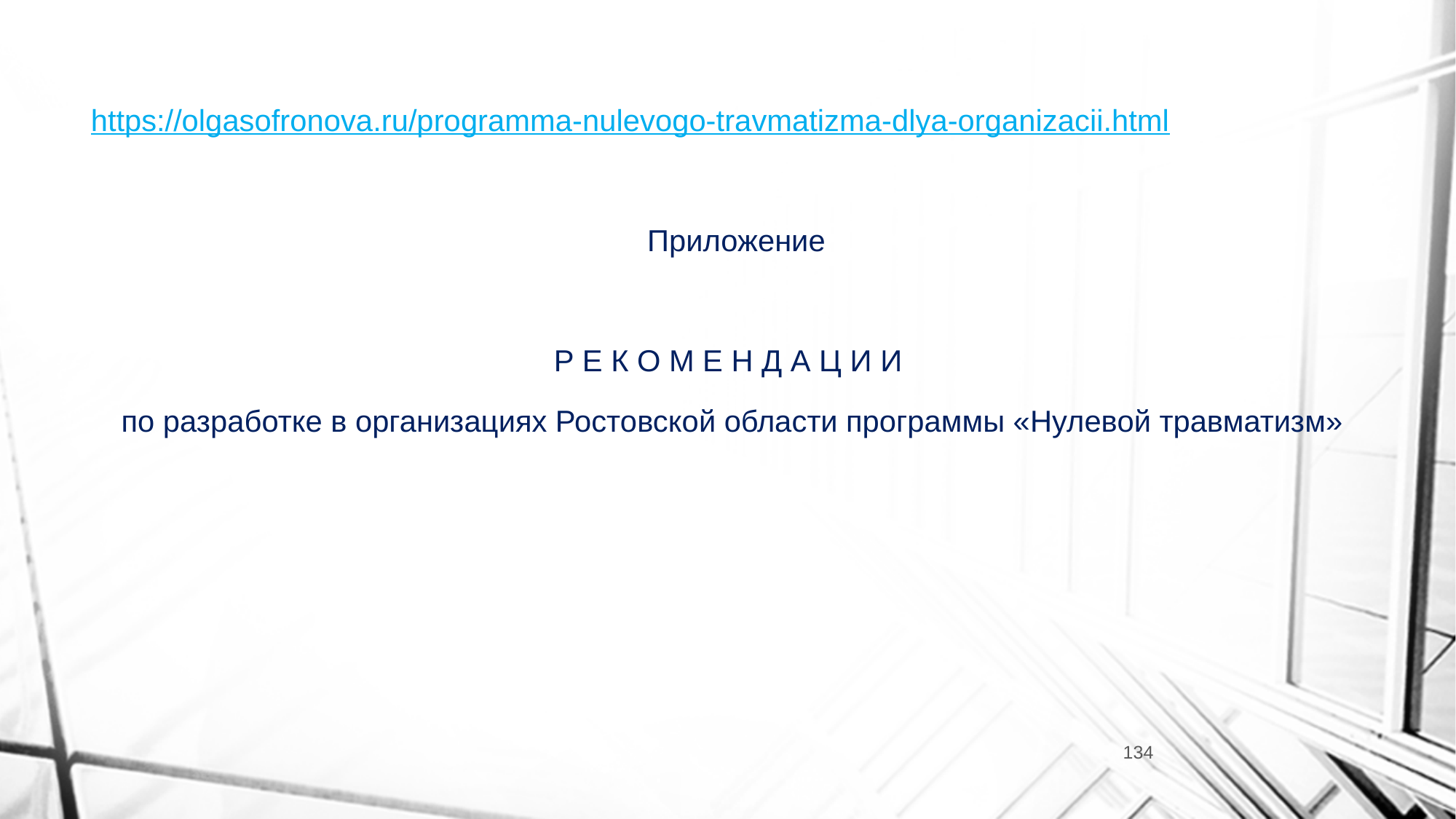

https://olgasofronova.ru/programma-nulevogo-travmatizma-dlya-organizacii.html

 Приложение

Р Е К О М Е Н Д А Ц И И
по разработке в организациях Ростовской области программы «Нулевой травматизм»

134